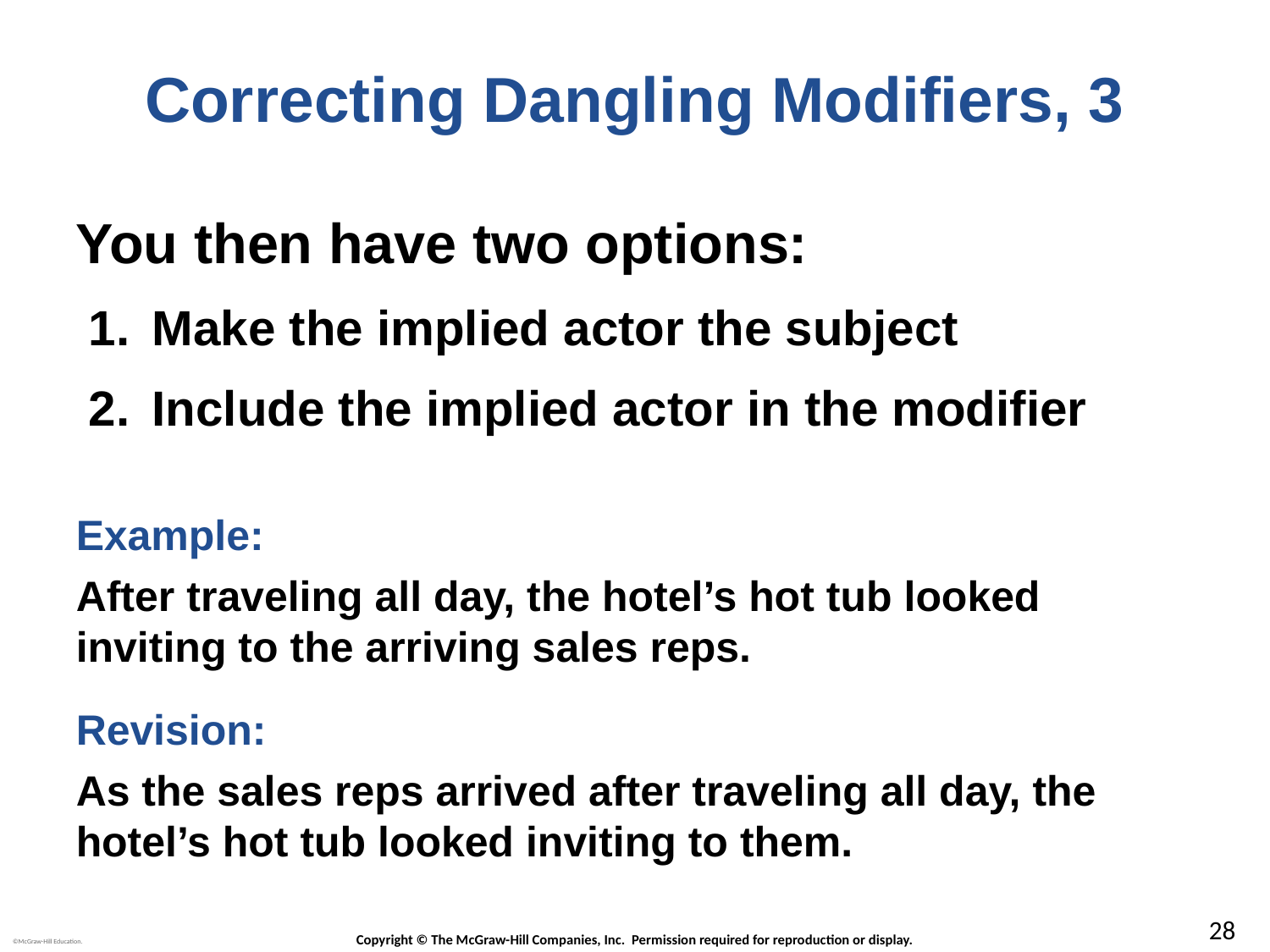

# Correcting Dangling Modifiers, 3
You then have two options:
Make the implied actor the subject
Include the implied actor in the modifier
Example:
After traveling all day, the hotel’s hot tub looked inviting to the arriving sales reps.
Revision:
As the sales reps arrived after traveling all day, the hotel’s hot tub looked inviting to them.